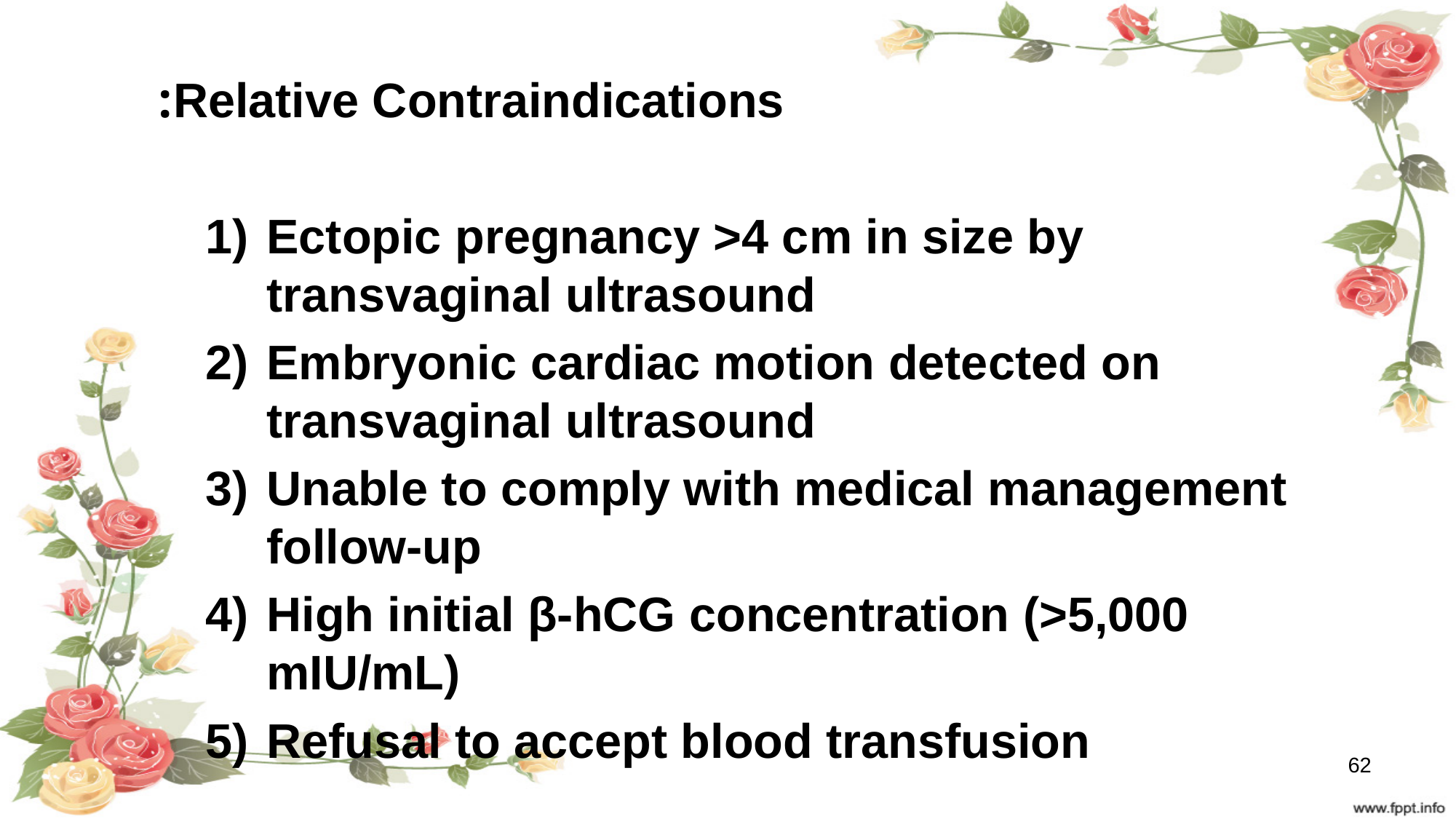

Relative Contraindications:

Ectopic pregnancy >4 cm in size by transvaginal ultrasound
Embryonic cardiac motion detected on transvaginal ultrasound
Unable to comply with medical management follow-up
High initial β-hCG concentration (>5,000 mIU/mL)
Refusal to accept blood transfusion
62